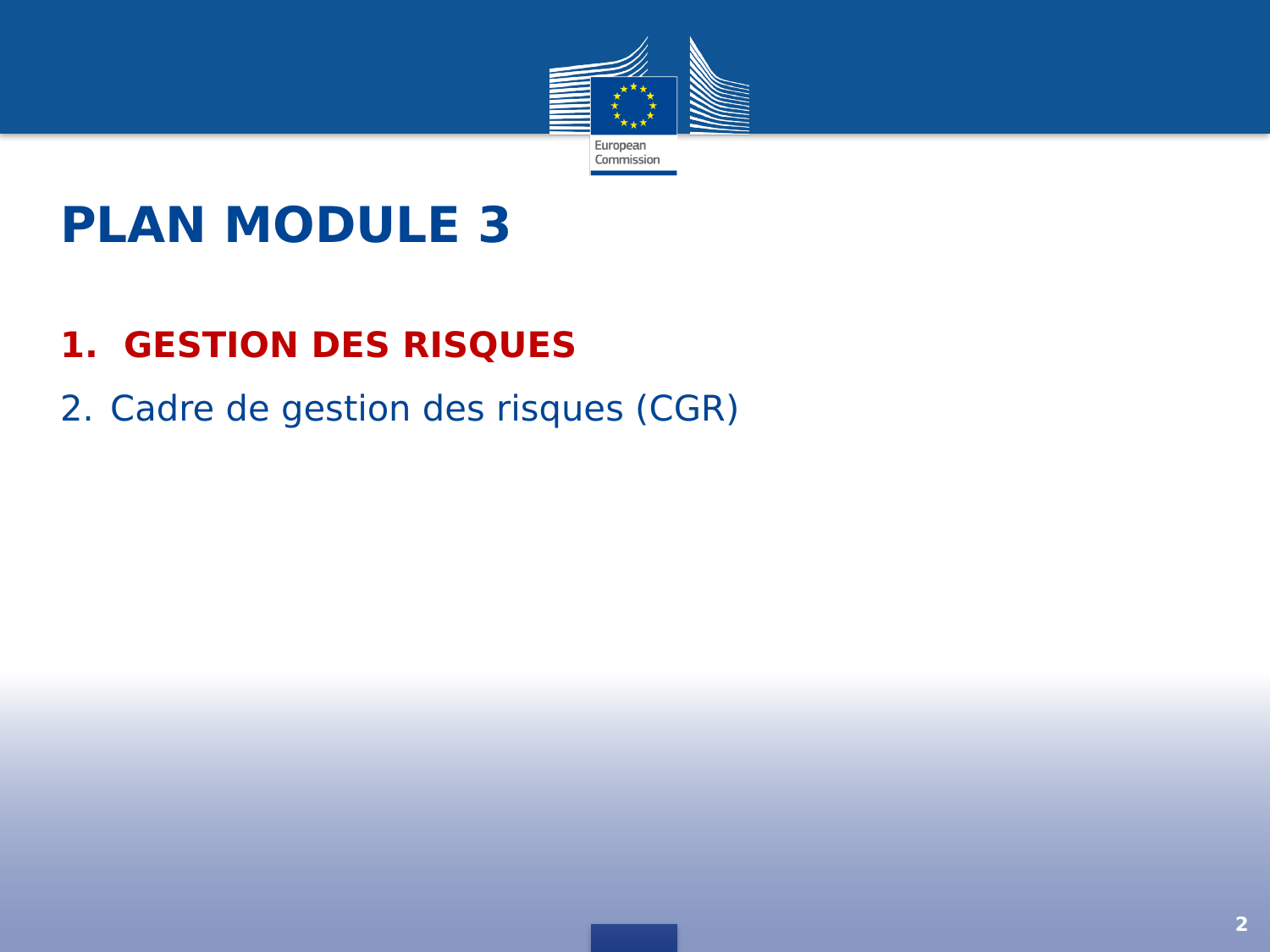

# Plan Module 3
Gestion des risques
Cadre de gestion des risques (CGR)

2